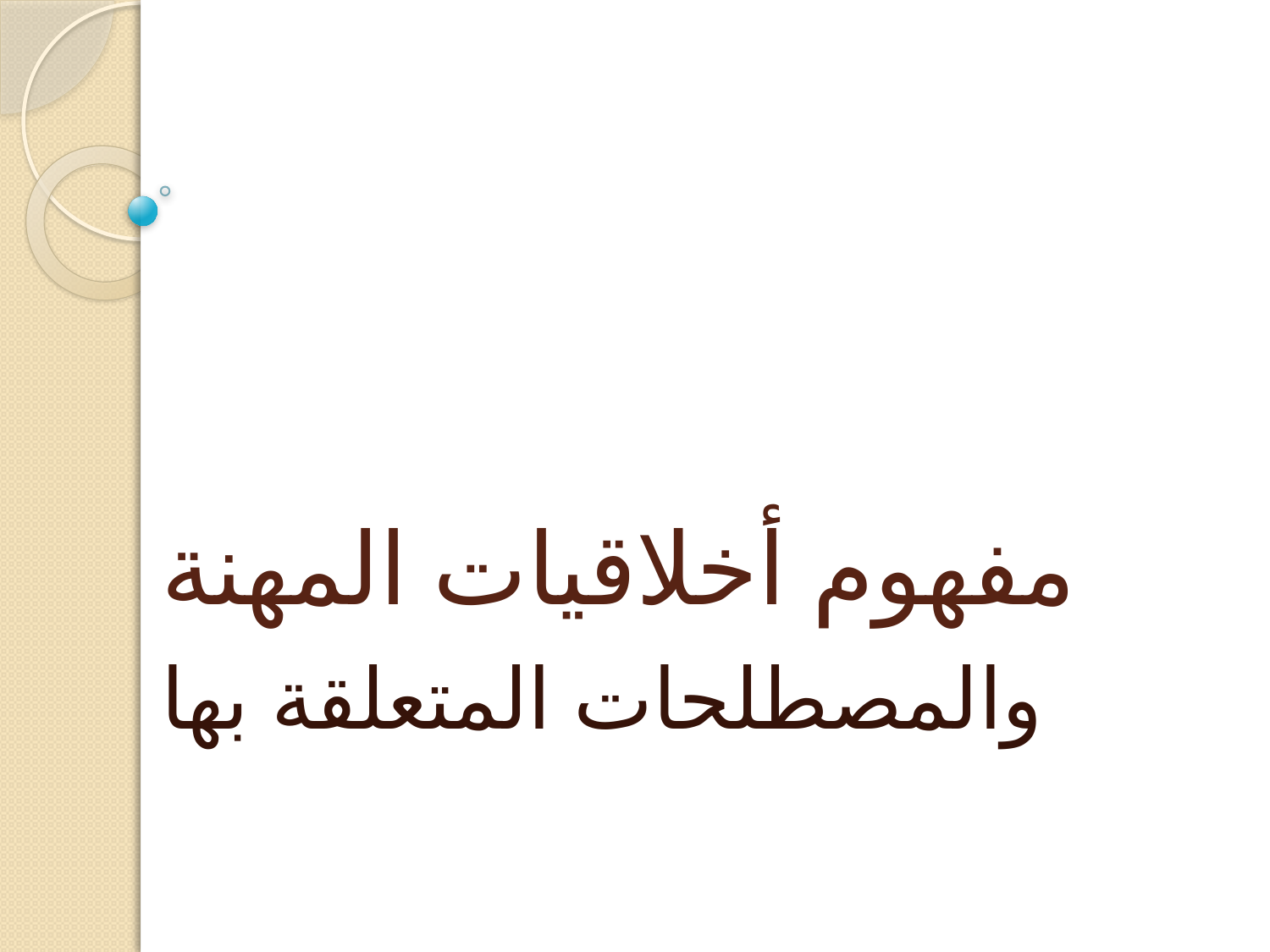

# مفهوم أخلاقيات المهنة
والمصطلحات المتعلقة بها